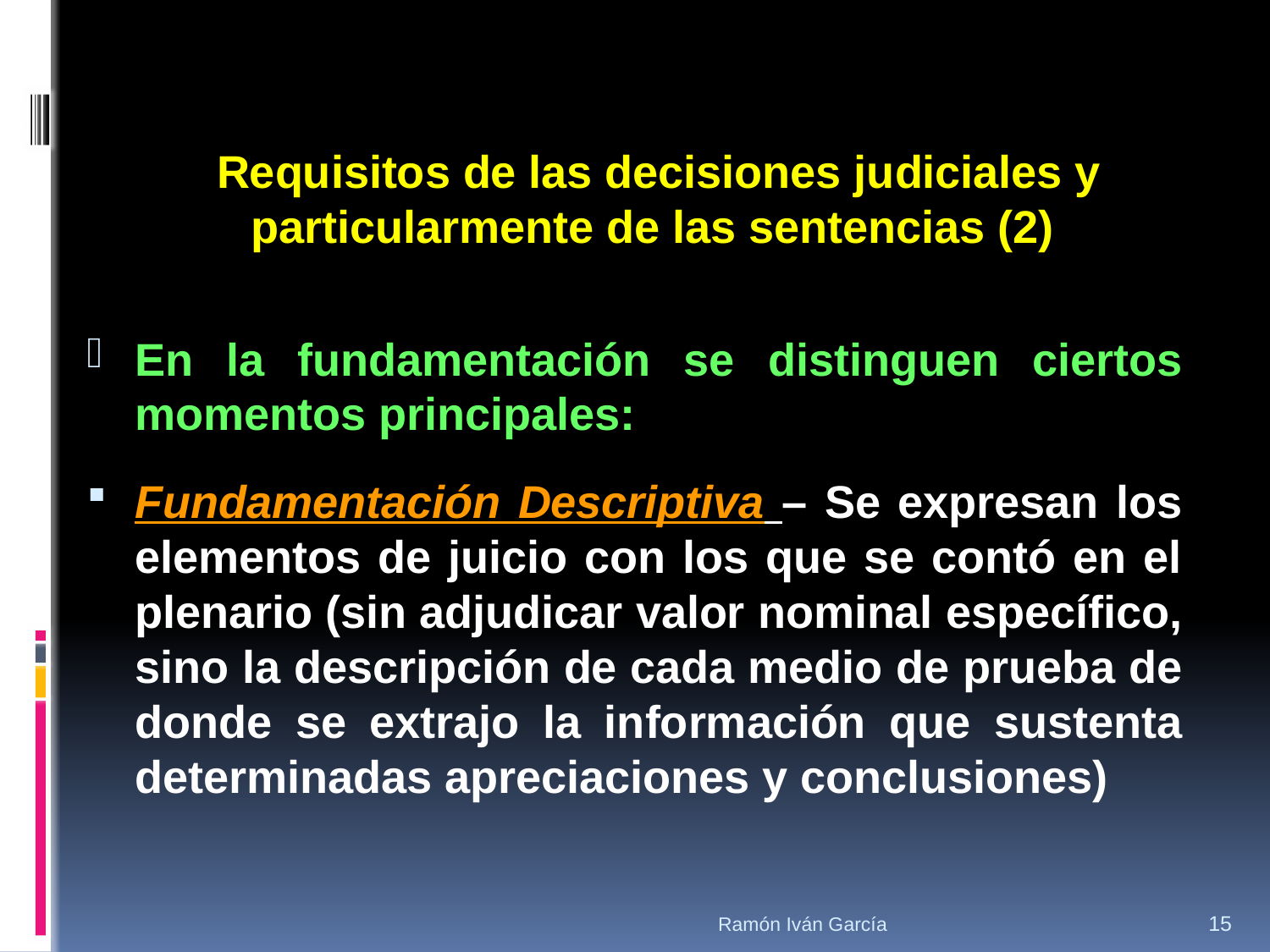

Requisitos de las decisiones judiciales y particularmente de las sentencias (2)

En la fundamentación se distinguen ciertos momentos principales:

Fundamentación Descriptiva – Se expresan los elementos de juicio con los que se contó en el plenario (sin adjudicar valor nominal específico, sino la descripción de cada medio de prueba de donde se extrajo la información que sustenta determinadas apreciaciones y conclusiones)
Ramón Iván García
15